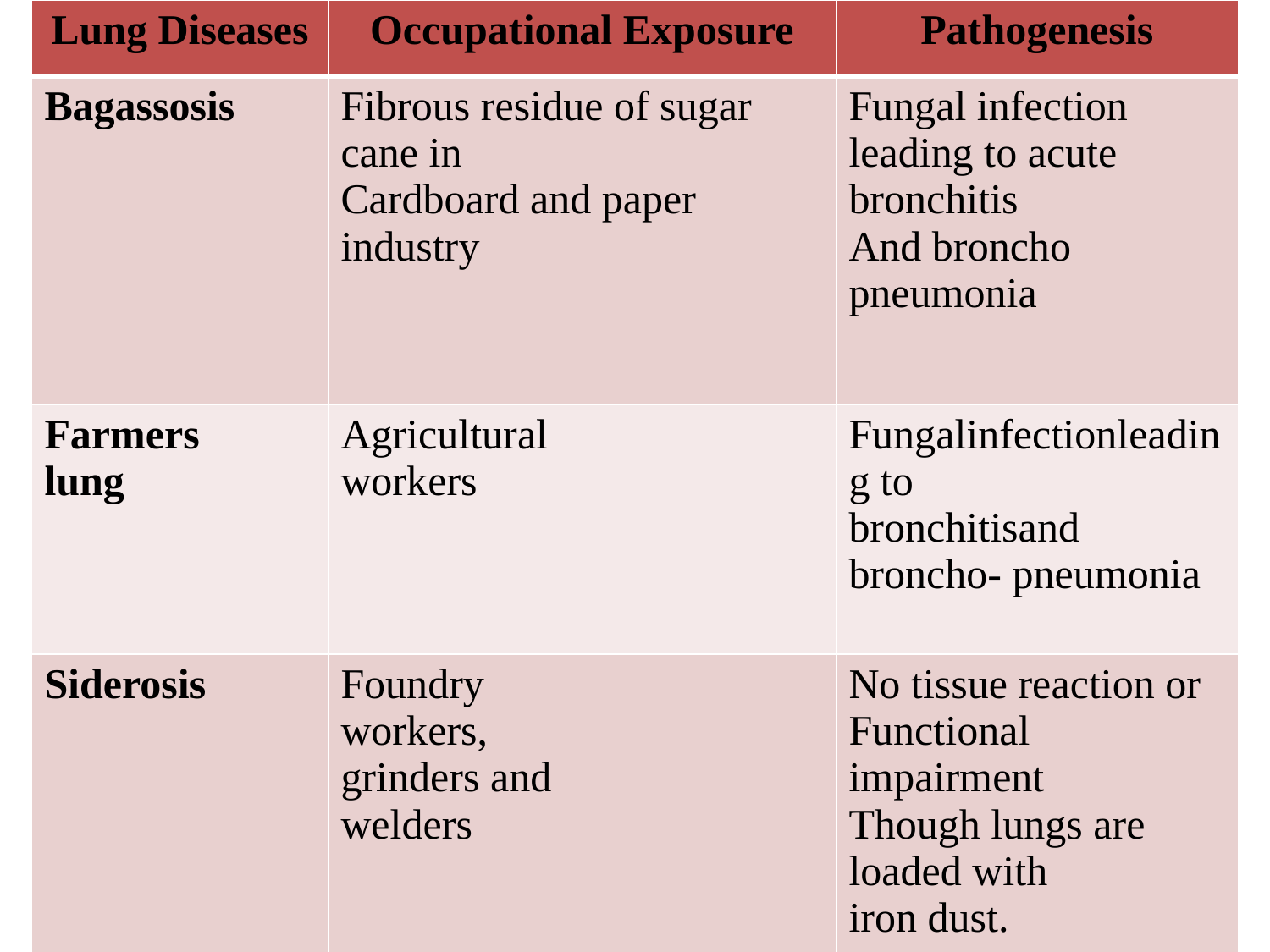

| Lung Diseases | Occupational Exposure | Pathogenesis |
| --- | --- | --- |
| Bagassosis | Fibrous residue of sugar cane in Cardboard and paper industry | Fungal infection leading to acute bronchitis And broncho pneumonia |
| Farmers lung | Agricultural workers | Fungalinfectionleading to bronchitisand broncho- pneumonia |
| Siderosis | Foundry workers, grinders and welders | No tissue reaction or Functional impairment Though lungs are loaded with iron dust. |